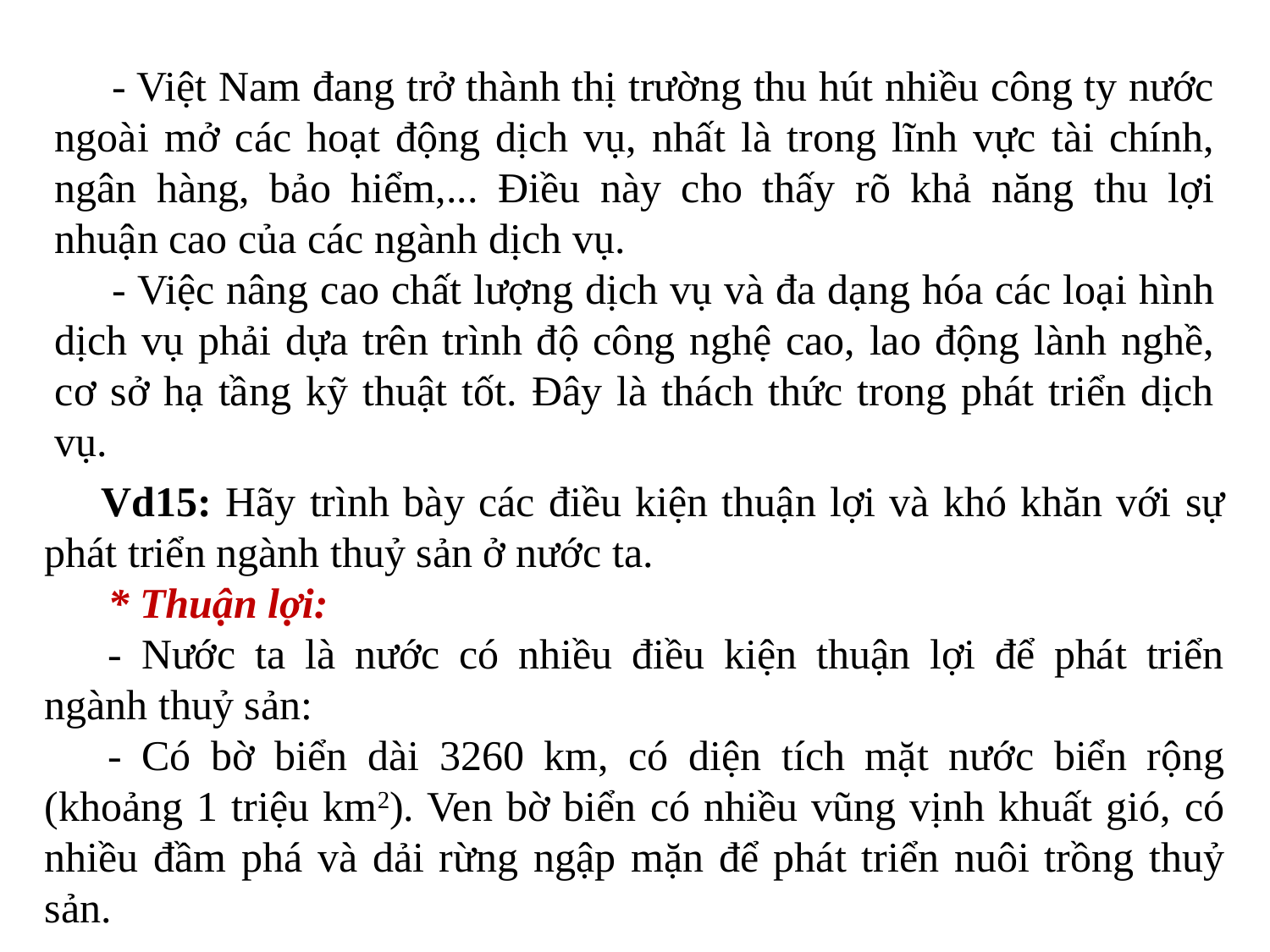

- Việt Nam đang trở thành thị trường thu hút nhiều công ty nước ngoài mở các hoạt động dịch vụ, nhất là trong lĩnh vực tài chính, ngân hàng, bảo hiểm,... Điều này cho thấy rõ khả năng thu lợi nhuận cao của các ngành dịch vụ.
- Việc nâng cao chất lượng dịch vụ và đa dạng hóa các loại hình dịch vụ phải dựa trên trình độ công nghệ cao, lao động lành nghề, cơ sở hạ tầng kỹ thuật tốt. Đây là thách thức trong phát triển dịch vụ.
Vd15: Hãy trình bày các điều kiện thuận lợi và khó khăn với sự phát triển ngành thuỷ sản ở nước ta.
* Thuận lợi:
- Nước ta là nước có nhiều điều kiện thuận lợi để phát triển ngành thuỷ sản:
- Có bờ biển dài 3260 km, có diện tích mặt nước biển rộng (khoảng 1 triệu km2). Ven bờ biển có nhiều vũng vịnh khuất gió, có nhiều đầm phá và dải rừng ngập mặn để phát triển nuôi trồng thuỷ sản.